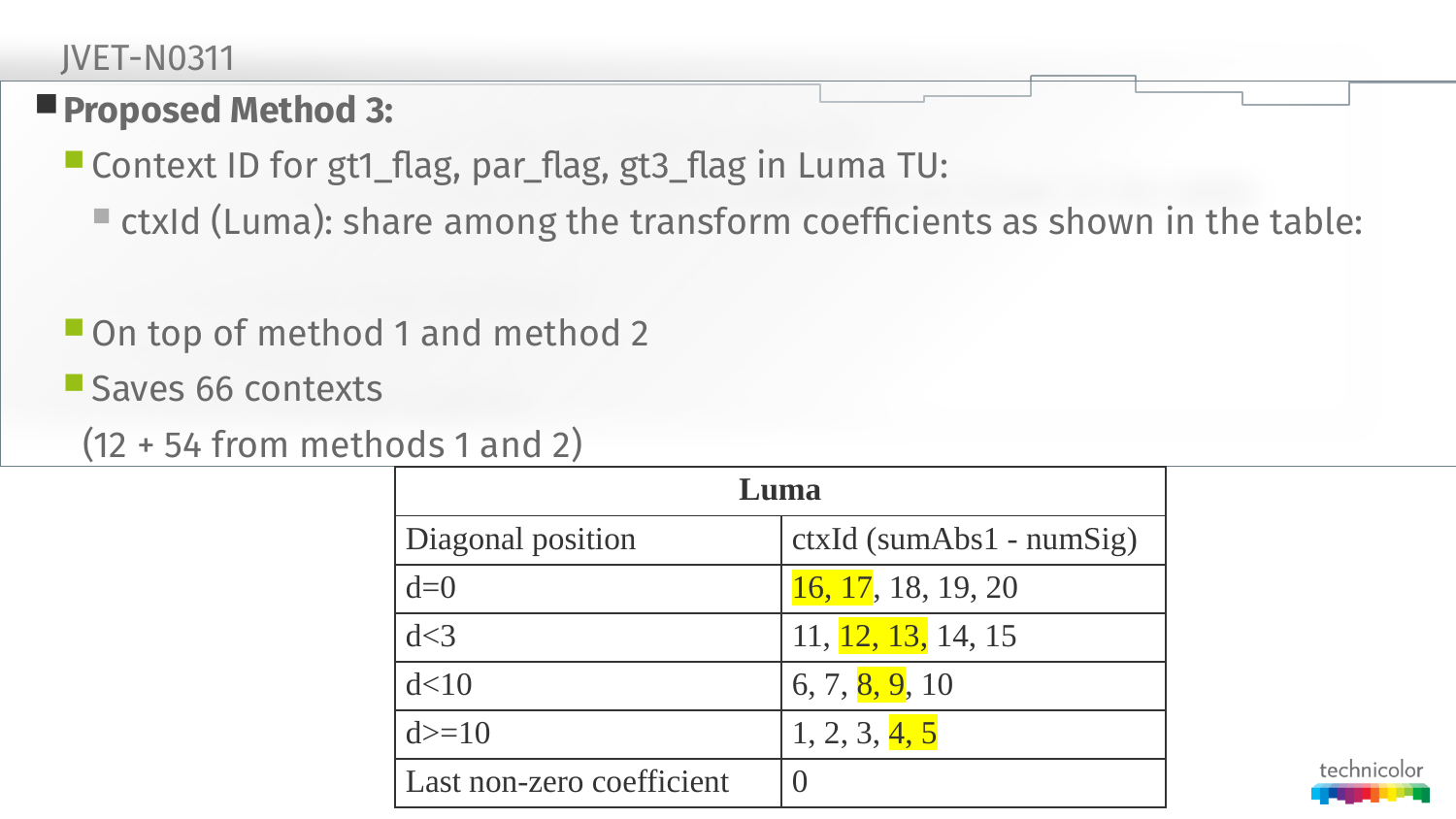

# JVET-N0311
Proposed Method 3:
Context ID for gt1_flag, par_flag, gt3_flag in Luma TU:
ctxId (Luma): share among the transform coefficients as shown in the table:

On top of method 1 and method 2
Saves 66 contexts
  (12 + 54 from methods 1 and 2)

| Luma |  |
| --- | --- |
| Diagonal position | ctxId (sumAbs1 - numSig) |
| d=0 | 16, 17, 18, 19, 20 |
| d<3 | 11, 12, 13, 14, 15 |
| d<10 | 6, 7, 8, 9, 10 |
| d>=10 | 1, 2, 3, 4, 5 |
| Last non-zero coefficient | 0 |